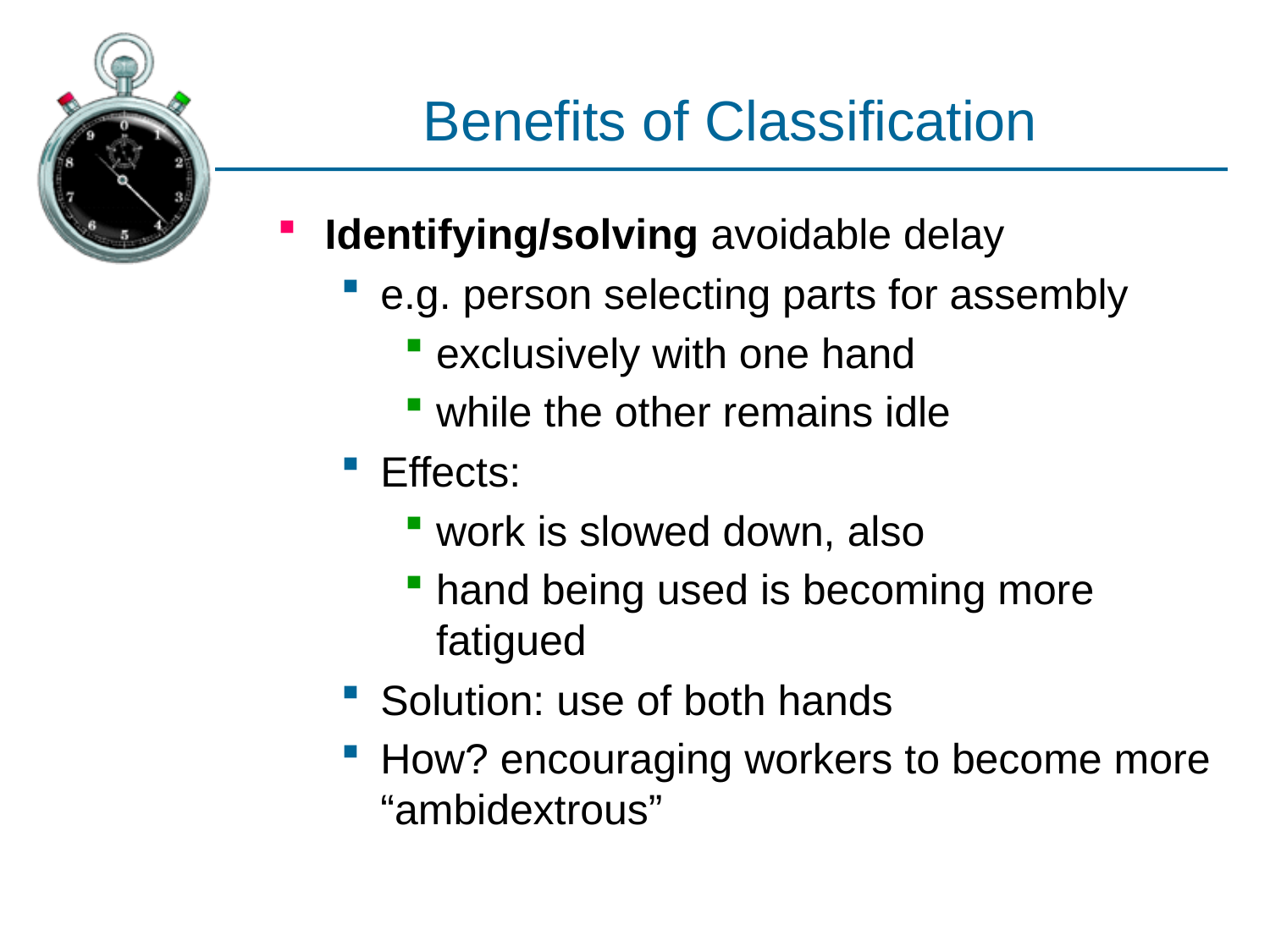

# Benefits of Classification
Identifying/solving avoidable delay
e.g. person selecting parts for assembly
exclusively with one hand
while the other remains idle
Effects:
work is slowed down, also
hand being used is becoming more fatigued
Solution: use of both hands
How? encouraging workers to become more “ambidextrous”